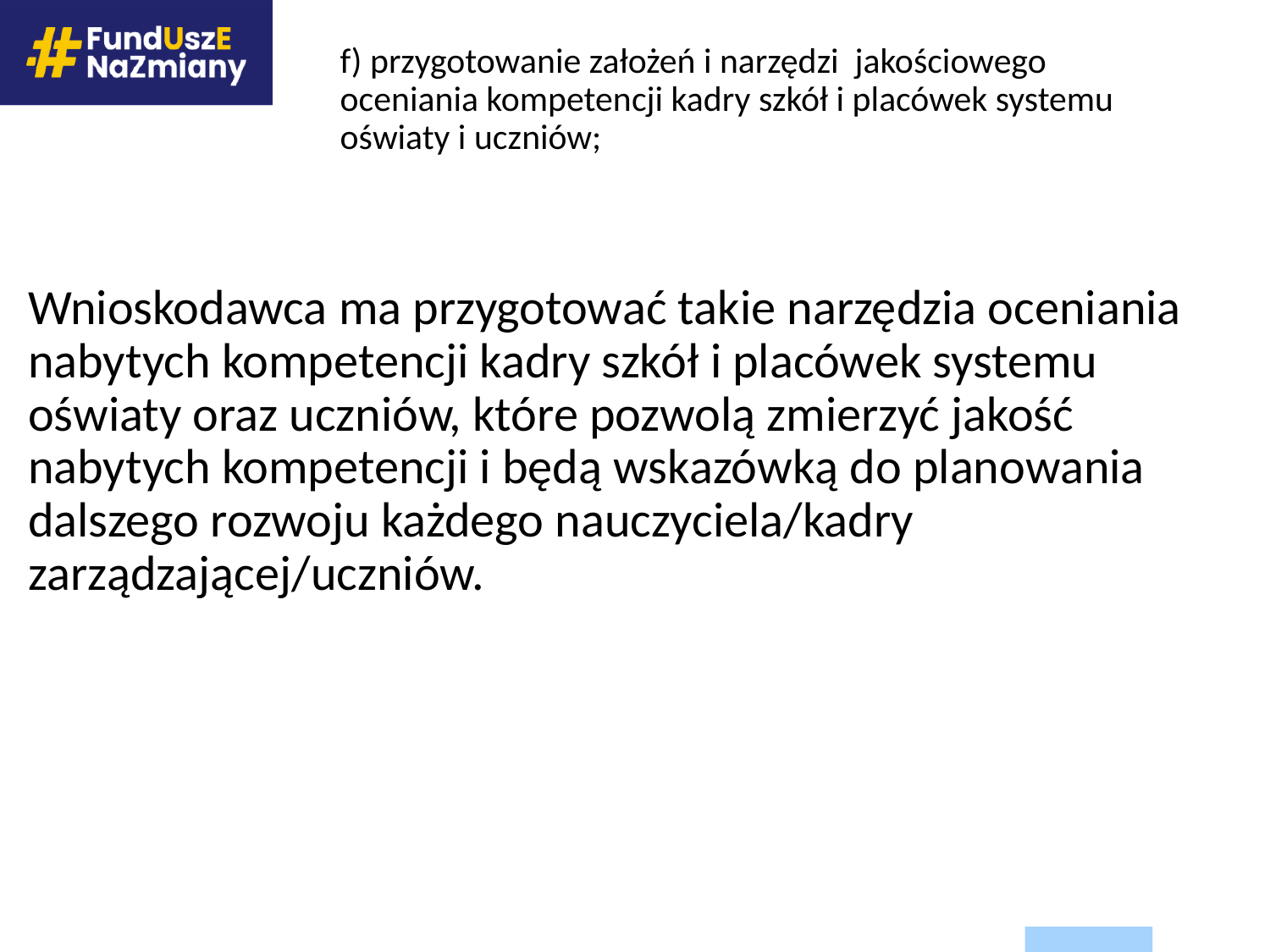

# f) przygotowanie założeń i narzędzi  jakościowego oceniania kompetencji kadry szkół i placówek systemu oświaty i uczniów;

Wnioskodawca ma przygotować takie narzędzia oceniania nabytych kompetencji kadry szkół i placówek systemu oświaty oraz uczniów, które pozwolą zmierzyć jakość nabytych kompetencji i będą wskazówką do planowania dalszego rozwoju każdego nauczyciela/kadry zarządzającej/uczniów.